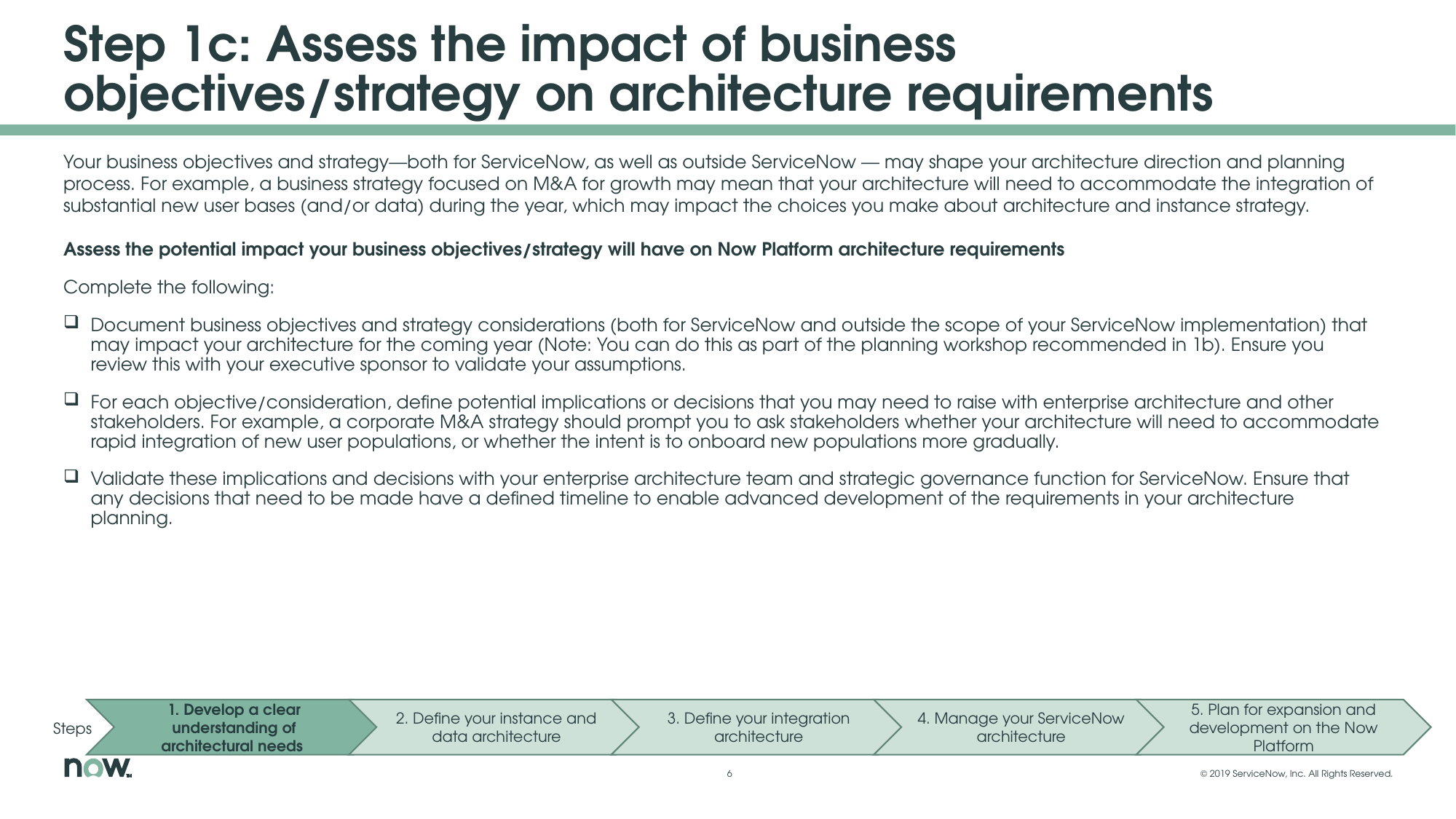

# Step 1c: Assess the impact of business objectives/strategy on architecture requirements

Your business objectives and strategy—both for ServiceNow, as well as outside ServiceNow — may shape your architecture direction and planning process. For example, a business strategy focused on M&A for growth may mean that your architecture will need to accommodate the integration of substantial new user bases (and/or data) during the year, which may impact the choices you make about architecture and instance strategy.
Assess the potential impact your business objectives/strategy will have on Now Platform architecture requirements
Complete the following:
Document business objectives and strategy considerations (both for ServiceNow and outside the scope of your ServiceNow implementation) that may impact your architecture for the coming year (Note: You can do this as part of the planning workshop recommended in 1b). Ensure you review this with your executive sponsor to validate your assumptions.
For each objective/consideration, define potential implications or decisions that you may need to raise with enterprise architecture and other stakeholders. For example, a corporate M&A strategy should prompt you to ask stakeholders whether your architecture will need to accommodate rapid integration of new user populations, or whether the intent is to onboard new populations more gradually.
Validate these implications and decisions with your enterprise architecture team and strategic governance function for ServiceNow. Ensure that any decisions that need to be made have a defined timeline to enable advanced development of the requirements in your architecture planning.
1. Develop a clear understanding of architectural needs
2. Define your instance and data architecture
3. Define your integration architecture
4. Manage your ServiceNow architecture
5. Plan for expansion and development on the Now Platform
Steps